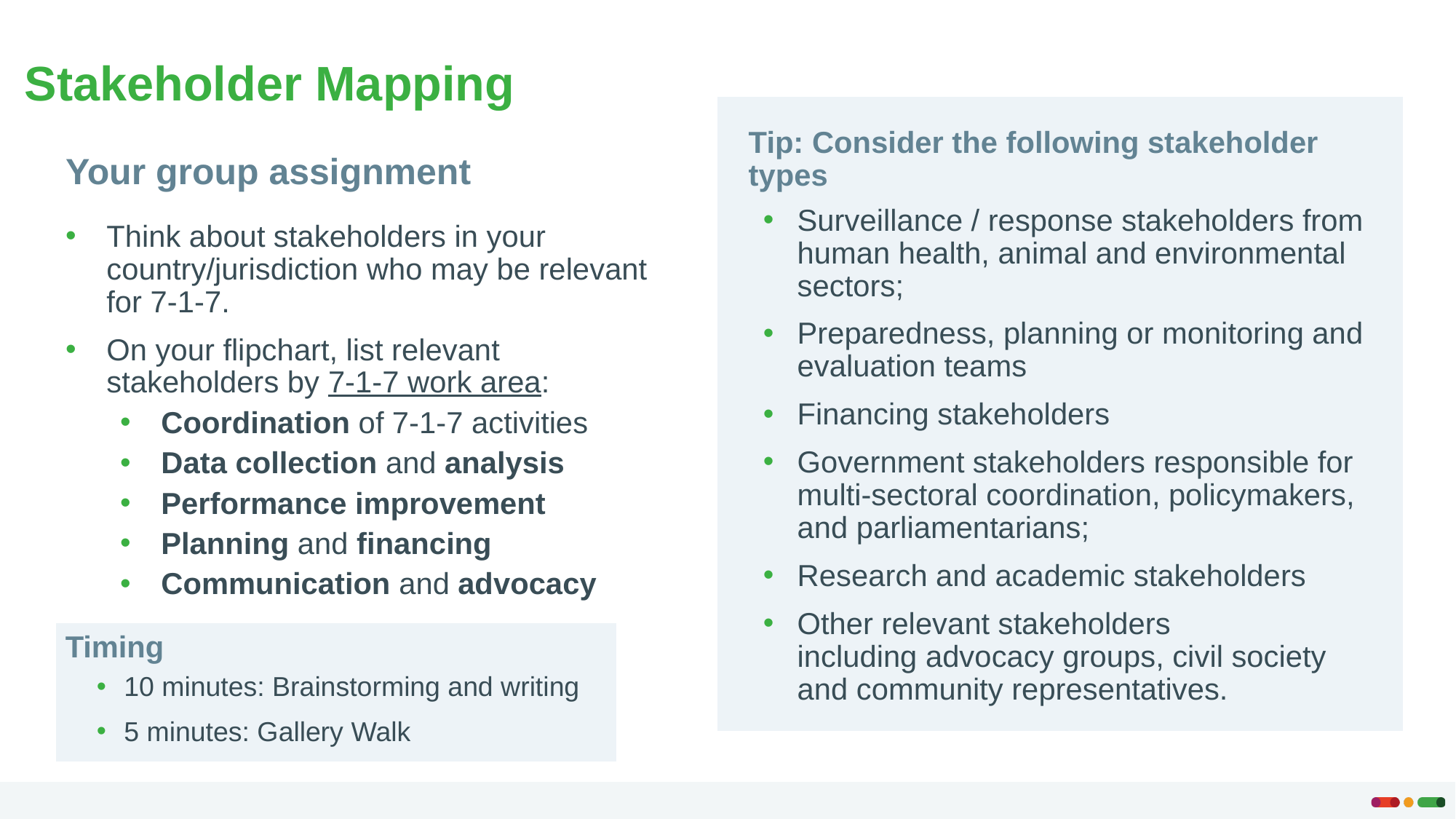

# Stakeholder Mapping

Tip: Consider the following stakeholder types
Your group assignment
Surveillance / response stakeholders from human health, animal and environmental sectors;
Preparedness, planning or monitoring and evaluation teams
Financing stakeholders
Government stakeholders responsible for multi-sectoral coordination, policymakers, and parliamentarians;
Research and academic stakeholders
Other relevant stakeholders including advocacy groups, civil society and community representatives.
Think about stakeholders in your country/jurisdiction who may be relevant for 7-1-7.
On your flipchart, list relevant stakeholders by 7-1-7 work area:
Coordination of 7-1-7 activities
Data collection and analysis
Performance improvement
Planning and financing
Communication and advocacy

Timing
10 minutes: Brainstorming and writing
5 minutes: Gallery Walk